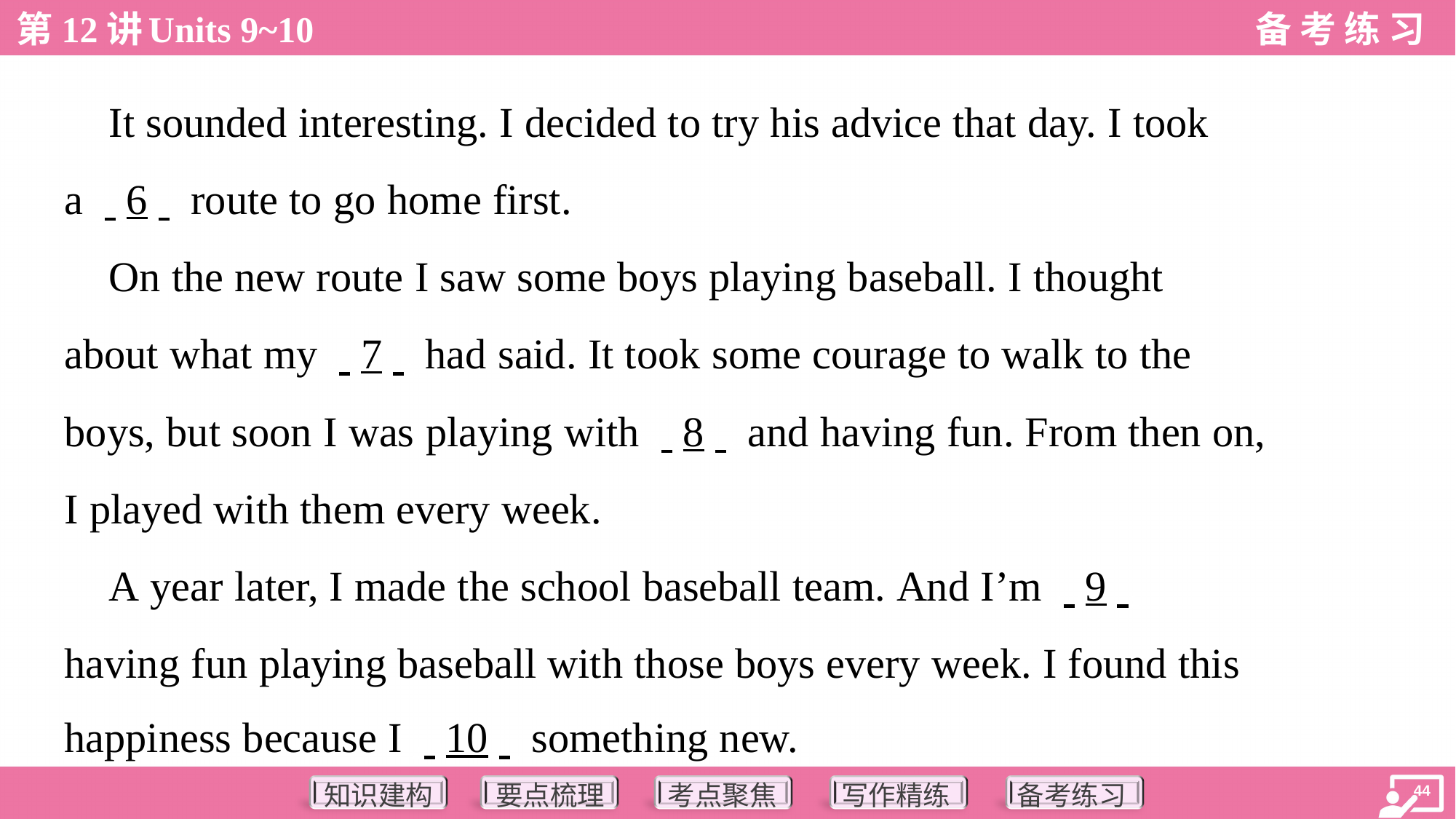

It sounded interesting. I decided to try his advice that day. I took
a . .6. . route to go home first.
    On the new route I saw some boys playing baseball. I thought
about what my . .7. . had said. It took some courage to walk to the
boys, but soon I was playing with . .8. . and having fun. From then on,
I played with them every week.
    A year later, I made the school baseball team. And I’m . .9. .
having fun playing baseball with those boys every week. I found this
happiness because I . .10. . something new.